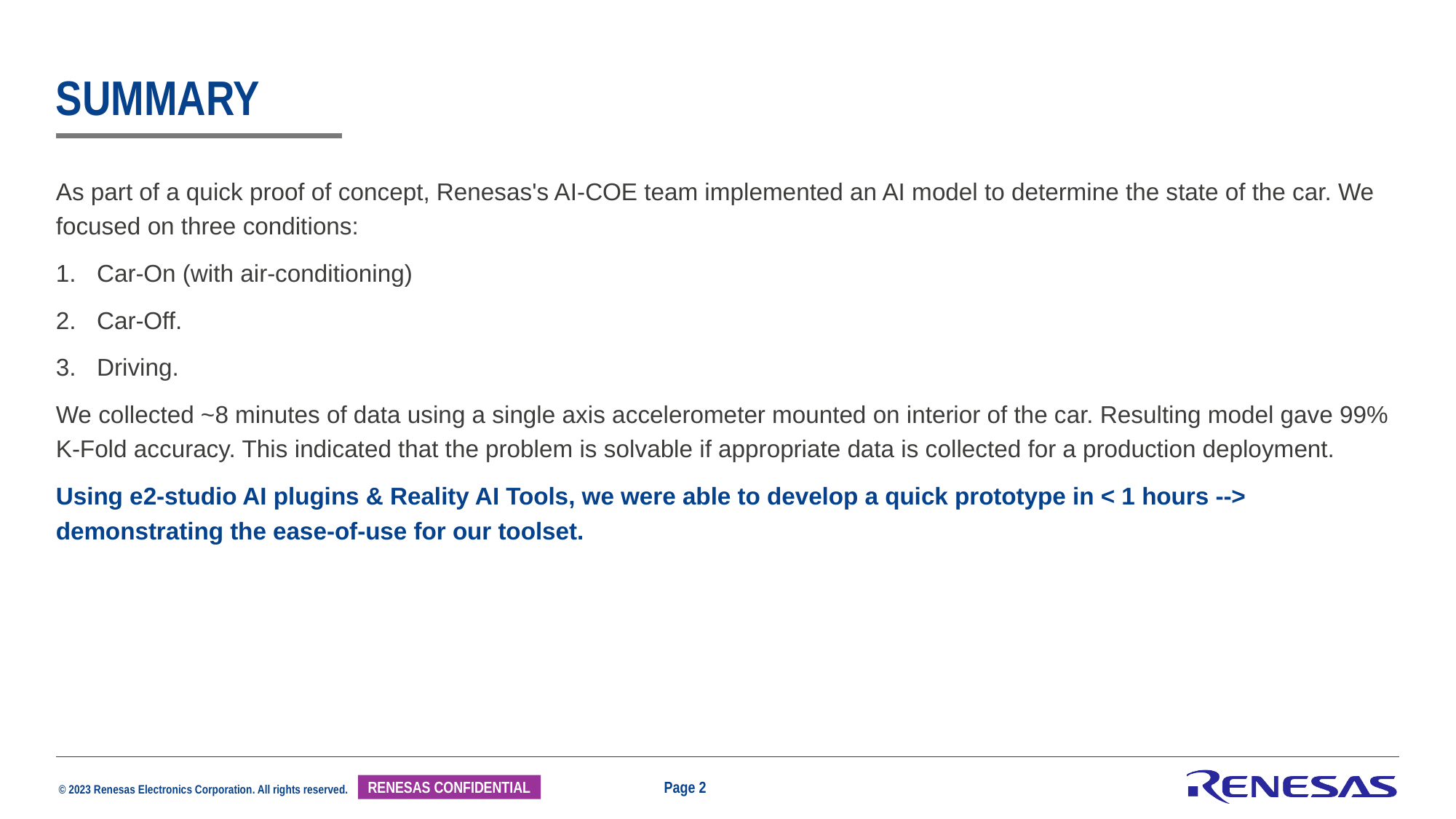

# Summary
As part of a quick proof of concept, Renesas's AI-COE team implemented an AI model to determine the state of the car. We focused on three conditions:
Car-On (with air-conditioning)
Car-Off.
Driving.
We collected ~8 minutes of data using a single axis accelerometer mounted on interior of the car. Resulting model gave 99% K-Fold accuracy. This indicated that the problem is solvable if appropriate data is collected for a production deployment.
Using e2-studio AI plugins & Reality AI Tools, we were able to develop a quick prototype in < 1 hours --> demonstrating the ease-of-use for our toolset.